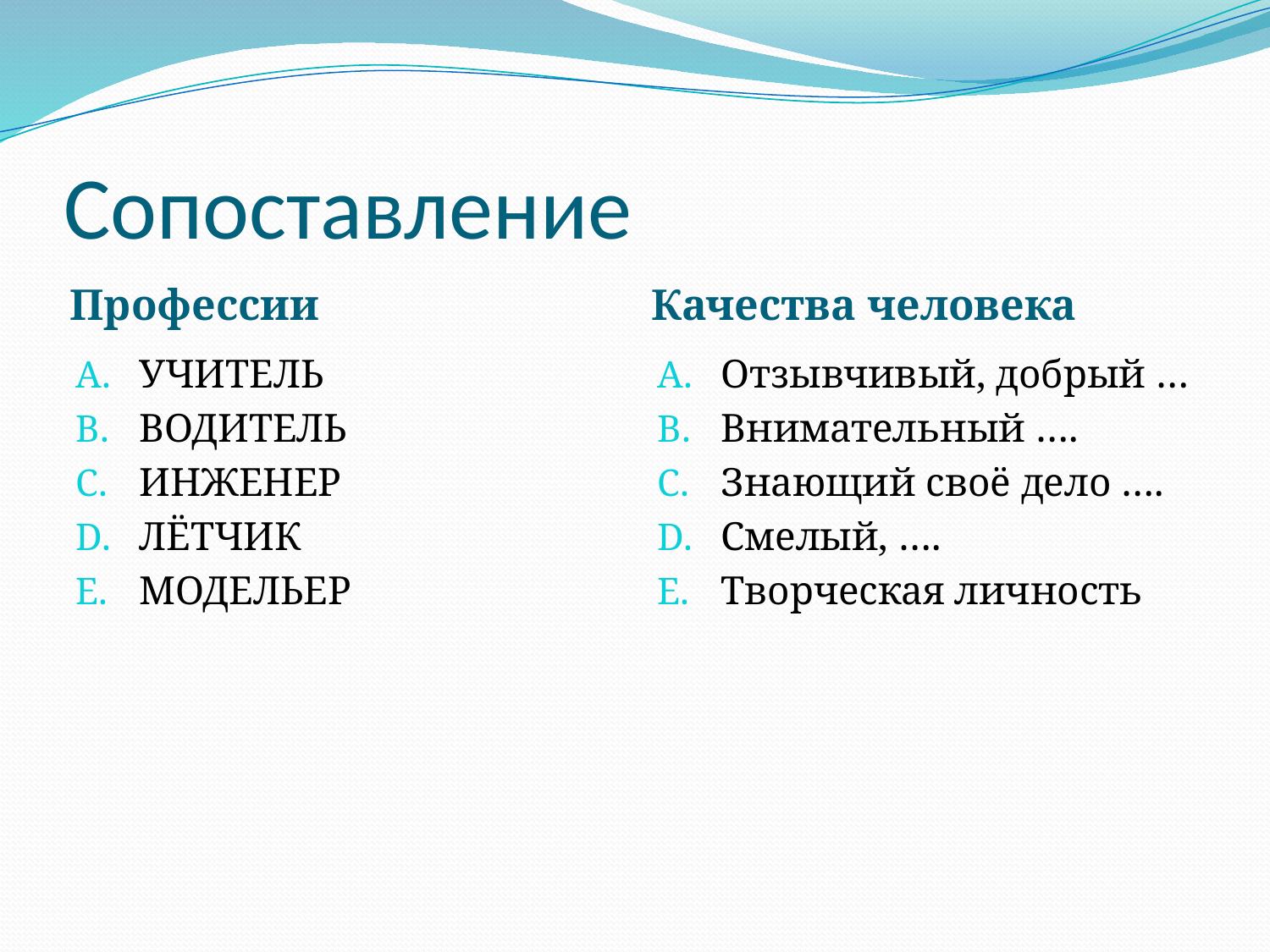

# Сопоставление
Профессии
Качества человека
УЧИТЕЛЬ
ВОДИТЕЛЬ
ИНЖЕНЕР
ЛЁТЧИК
МОДЕЛЬЕР
Отзывчивый, добрый …
Внимательный ….
Знающий своё дело ….
Смелый, ….
Творческая личность